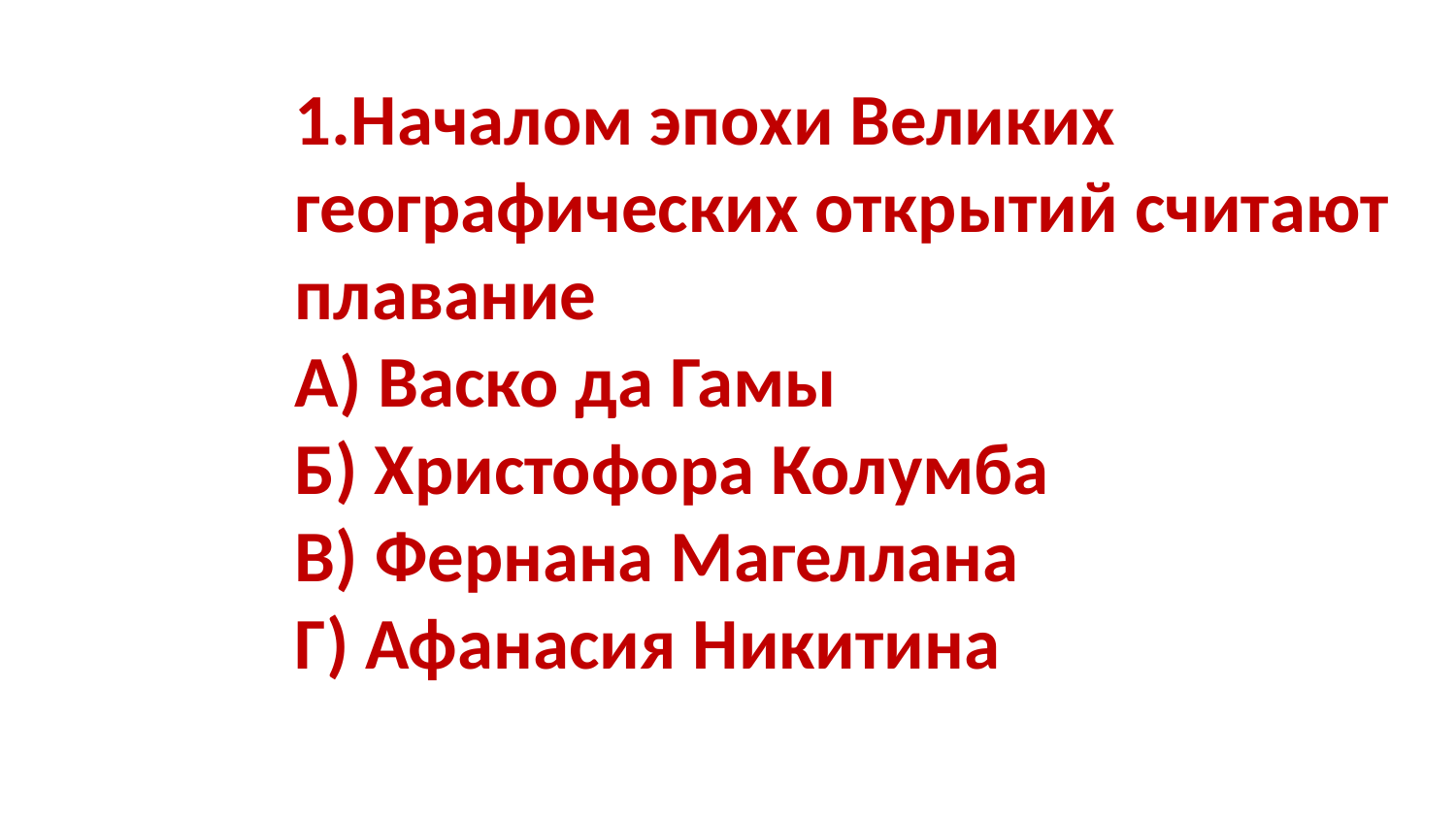

1.Началом эпохи Великих географических открытий считают плавание
А) Васко да Гамы
Б) Христофора Колумба
В) Фернана Магеллана
Г) Афанасия Никитина